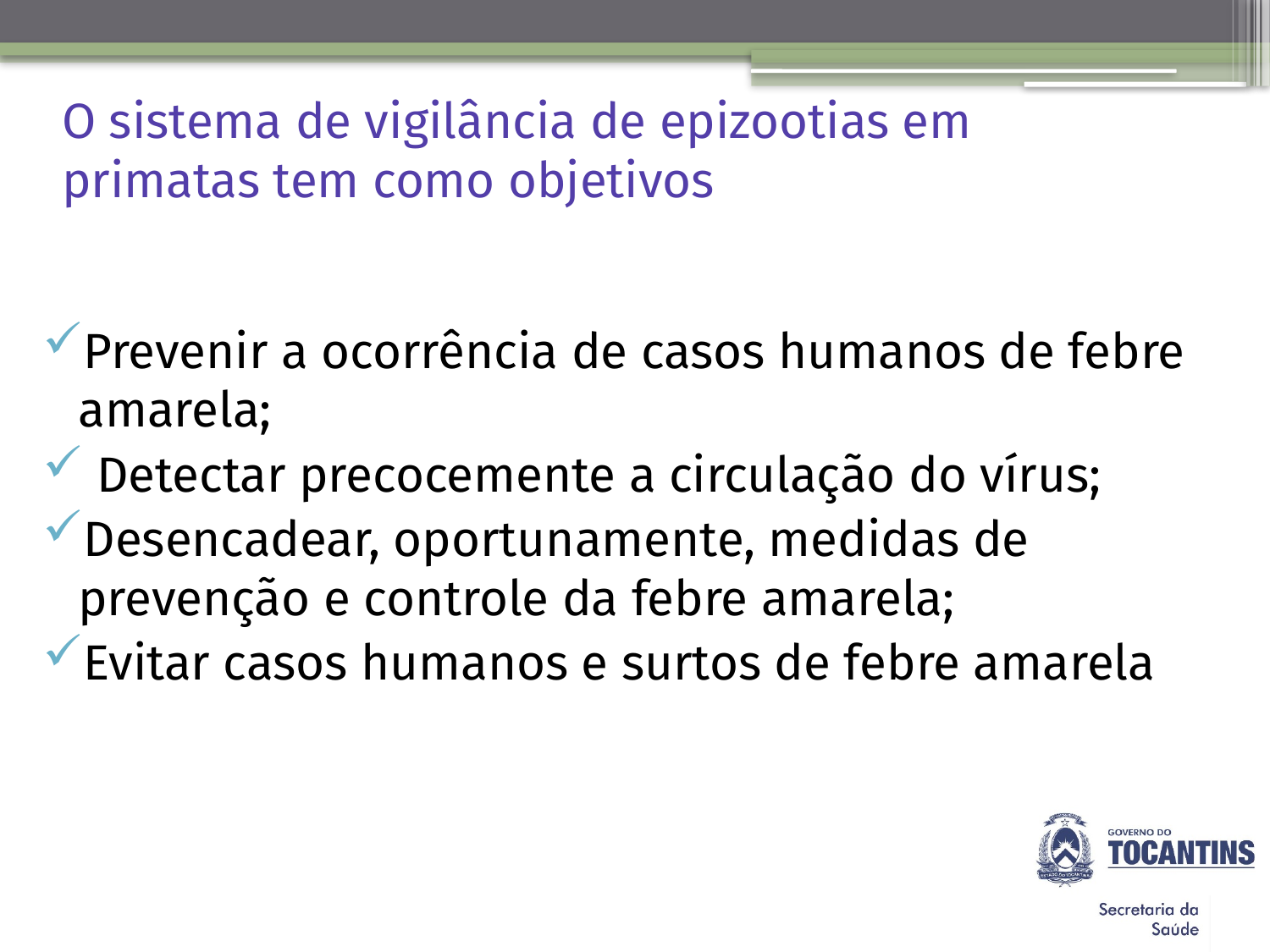

# O sistema de vigilância de epizootias em primatas tem como objetivos

Prevenir a ocorrência de casos humanos de febre amarela;
 Detectar precocemente a circulação do vírus;
Desencadear, oportunamente, medidas de prevenção e controle da febre amarela;
Evitar casos humanos e surtos de febre amarela